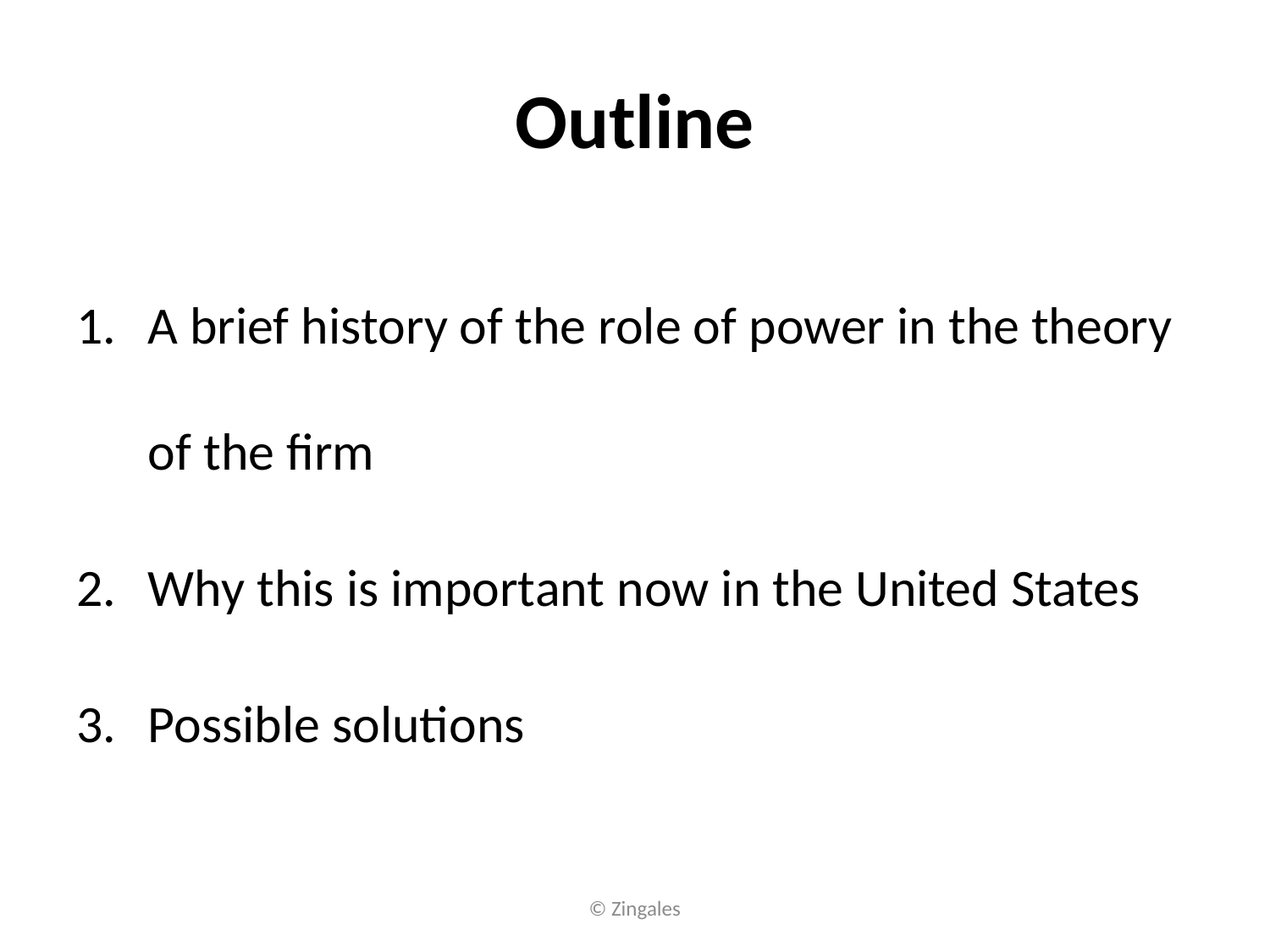

# Outline
A brief history of the role of power in the theory of the firm
Why this is important now in the United States
Possible solutions
© Zingales